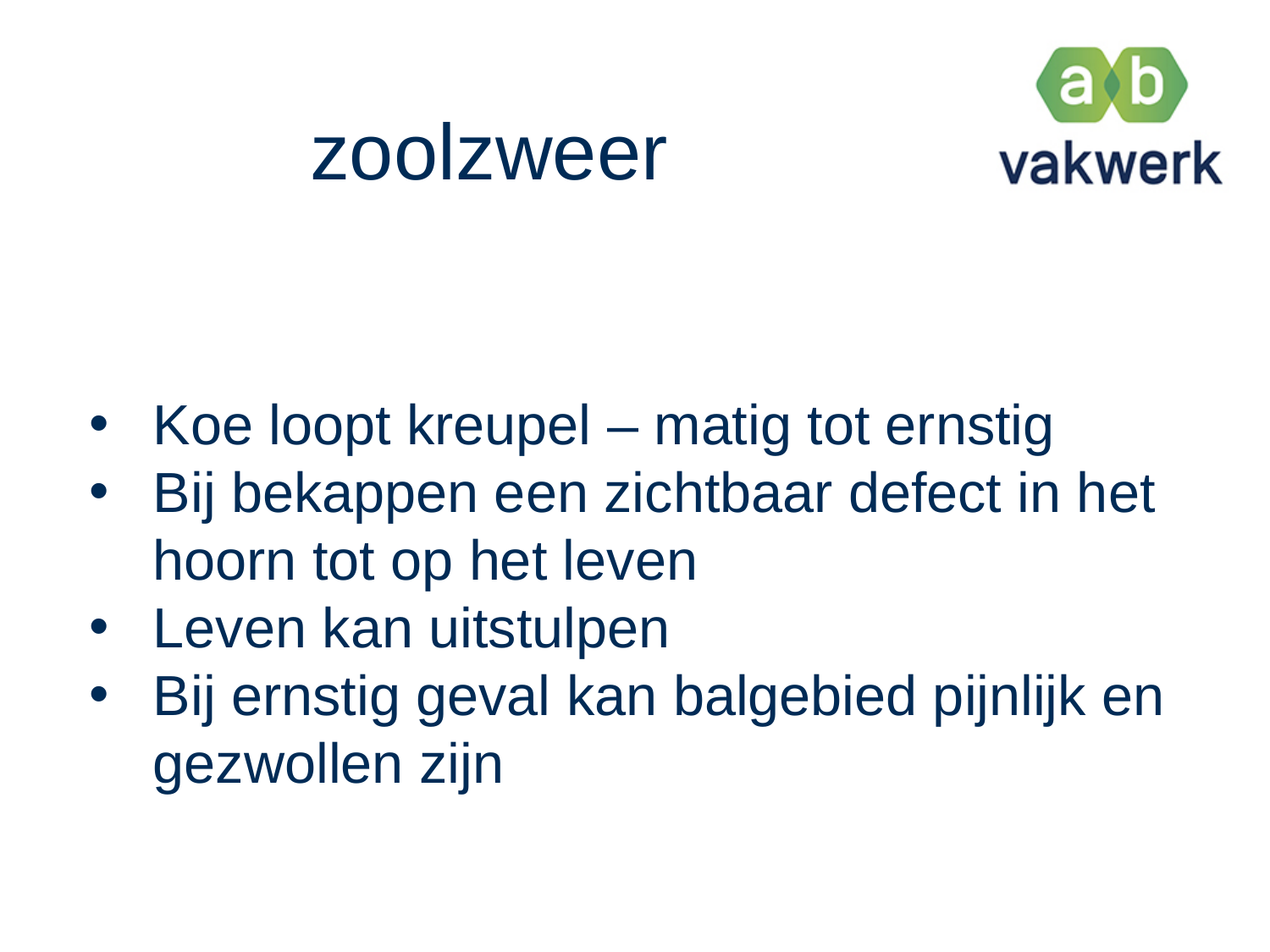

# zoolzweer
Koe loopt kreupel – matig tot ernstig
Bij bekappen een zichtbaar defect in het hoorn tot op het leven
Leven kan uitstulpen
Bij ernstig geval kan balgebied pijnlijk en gezwollen zijn